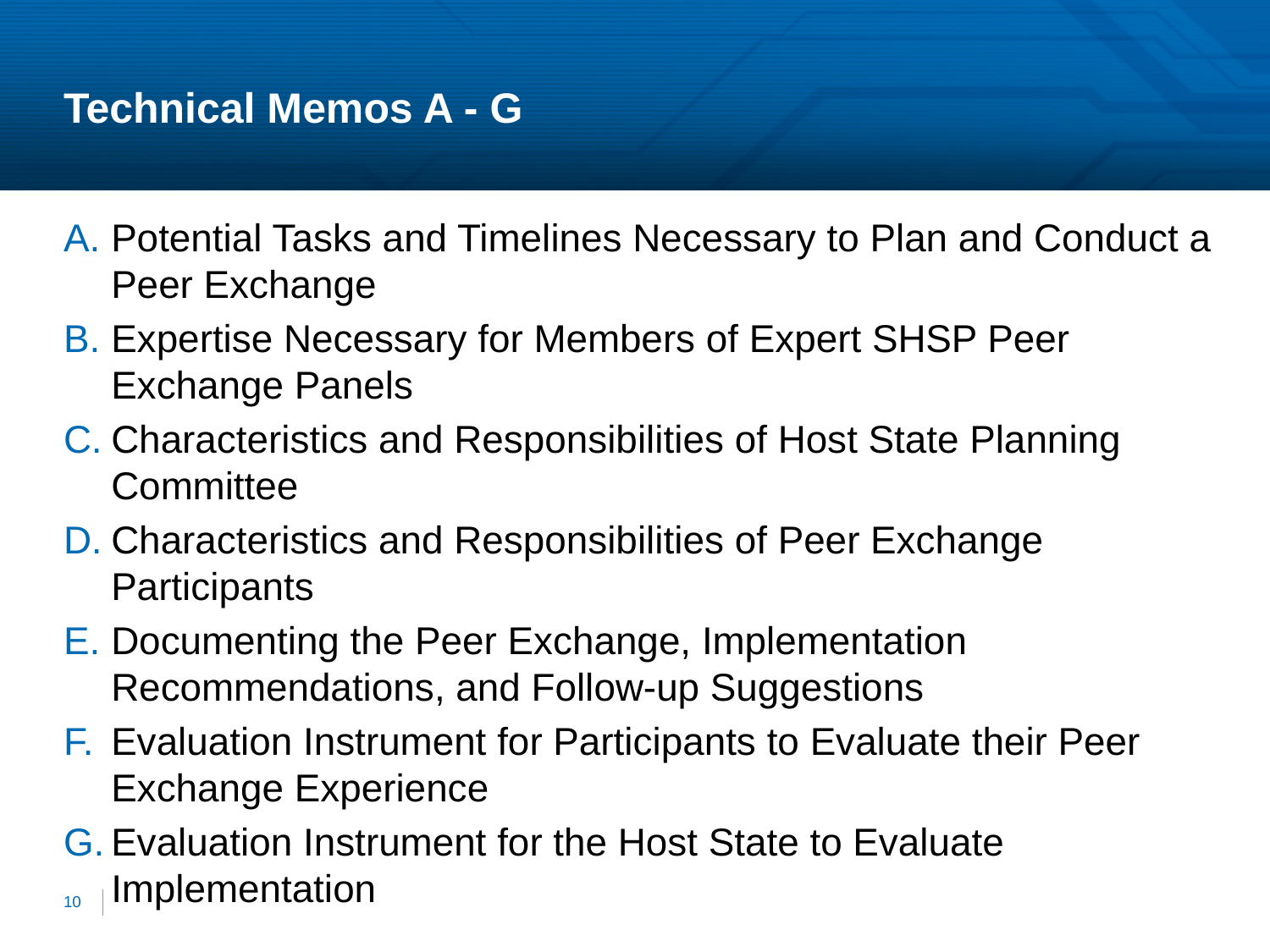

# Technical Memos A - G
Potential Tasks and Timelines Necessary to Plan and Conduct a Peer Exchange
Expertise Necessary for Members of Expert SHSP Peer Exchange Panels
Characteristics and Responsibilities of Host State Planning Committee
Characteristics and Responsibilities of Peer Exchange Participants
Documenting the Peer Exchange, Implementation Recommendations, and Follow-up Suggestions
Evaluation Instrument for Participants to Evaluate their Peer Exchange Experience
Evaluation Instrument for the Host State to Evaluate Implementation

10